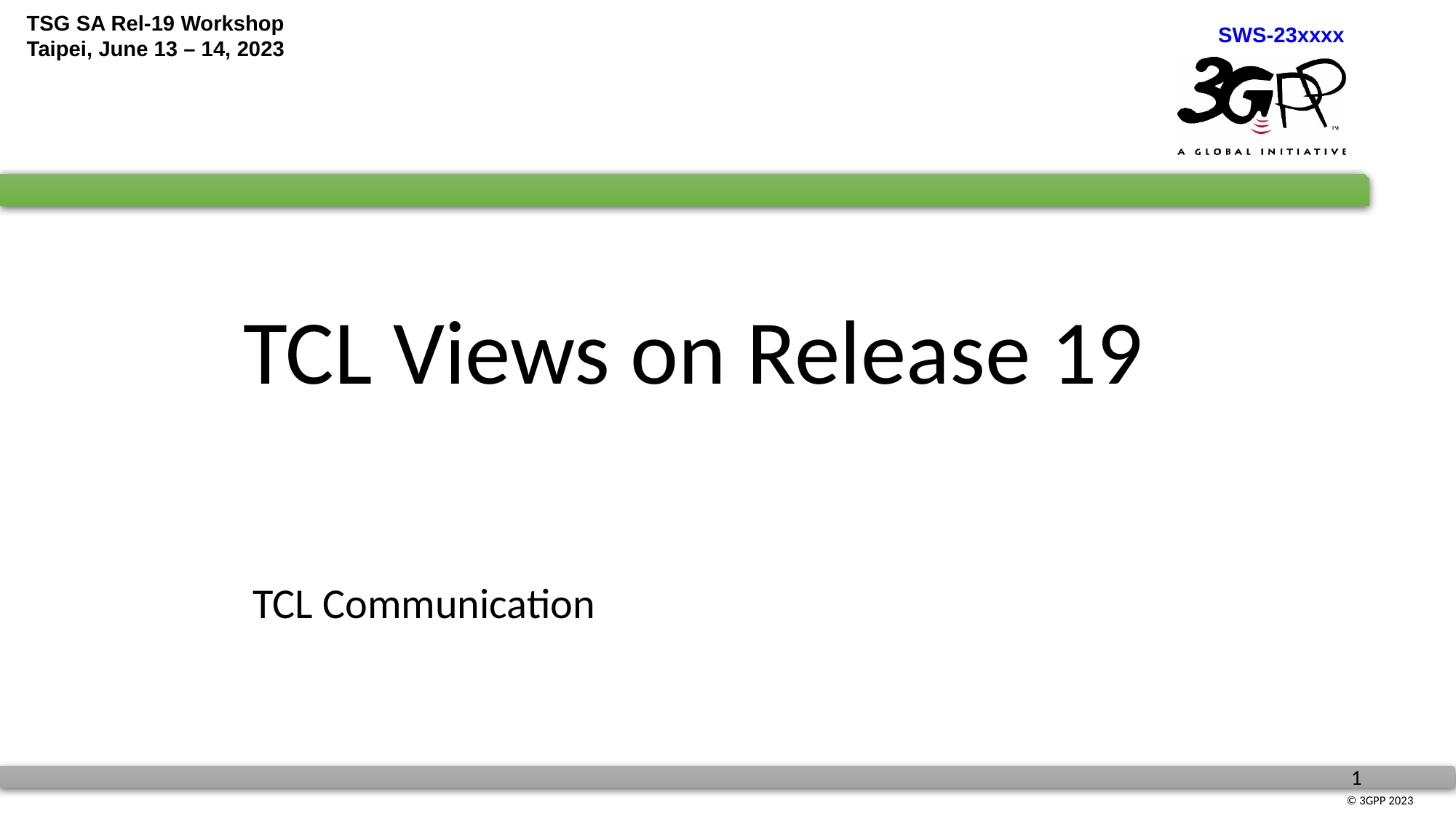

# TCL Views on Release 19

 TCL Communication